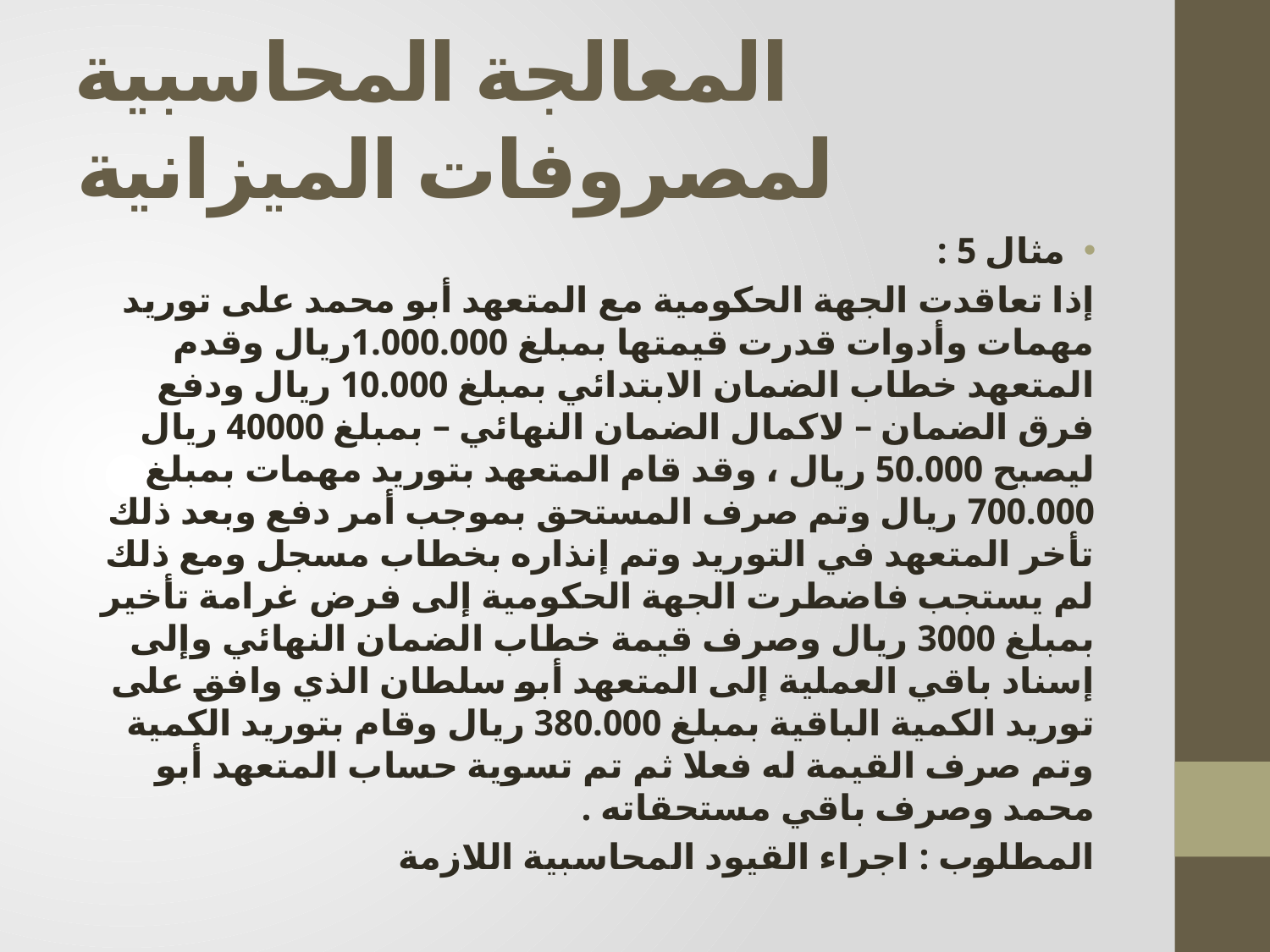

# المعالجة المحاسبية لمصروفات الميزانية
مثال 5 :
إذا تعاقدت الجهة الحكومية مع المتعهد أبو محمد على توريد مهمات وأدوات قدرت قيمتها بمبلغ 1.000.000ريال وقدم المتعهد خطاب الضمان الابتدائي بمبلغ 10.000 ريال ودفع فرق الضمان – لاكمال الضمان النهائي – بمبلغ 40000 ريال ليصبح 50.000 ريال ، وقد قام المتعهد بتوريد مهمات بمبلغ 700.000 ريال وتم صرف المستحق بموجب أمر دفع وبعد ذلك تأخر المتعهد في التوريد وتم إنذاره بخطاب مسجل ومع ذلك لم يستجب فاضطرت الجهة الحكومية إلى فرض غرامة تأخير بمبلغ 3000 ريال وصرف قيمة خطاب الضمان النهائي وإلى إسناد باقي العملية إلى المتعهد أبو سلطان الذي وافق على توريد الكمية الباقية بمبلغ 380.000 ريال وقام بتوريد الكمية وتم صرف القيمة له فعلا ثم تم تسوية حساب المتعهد أبو محمد وصرف باقي مستحقاته .
المطلوب : اجراء القيود المحاسبية اللازمة